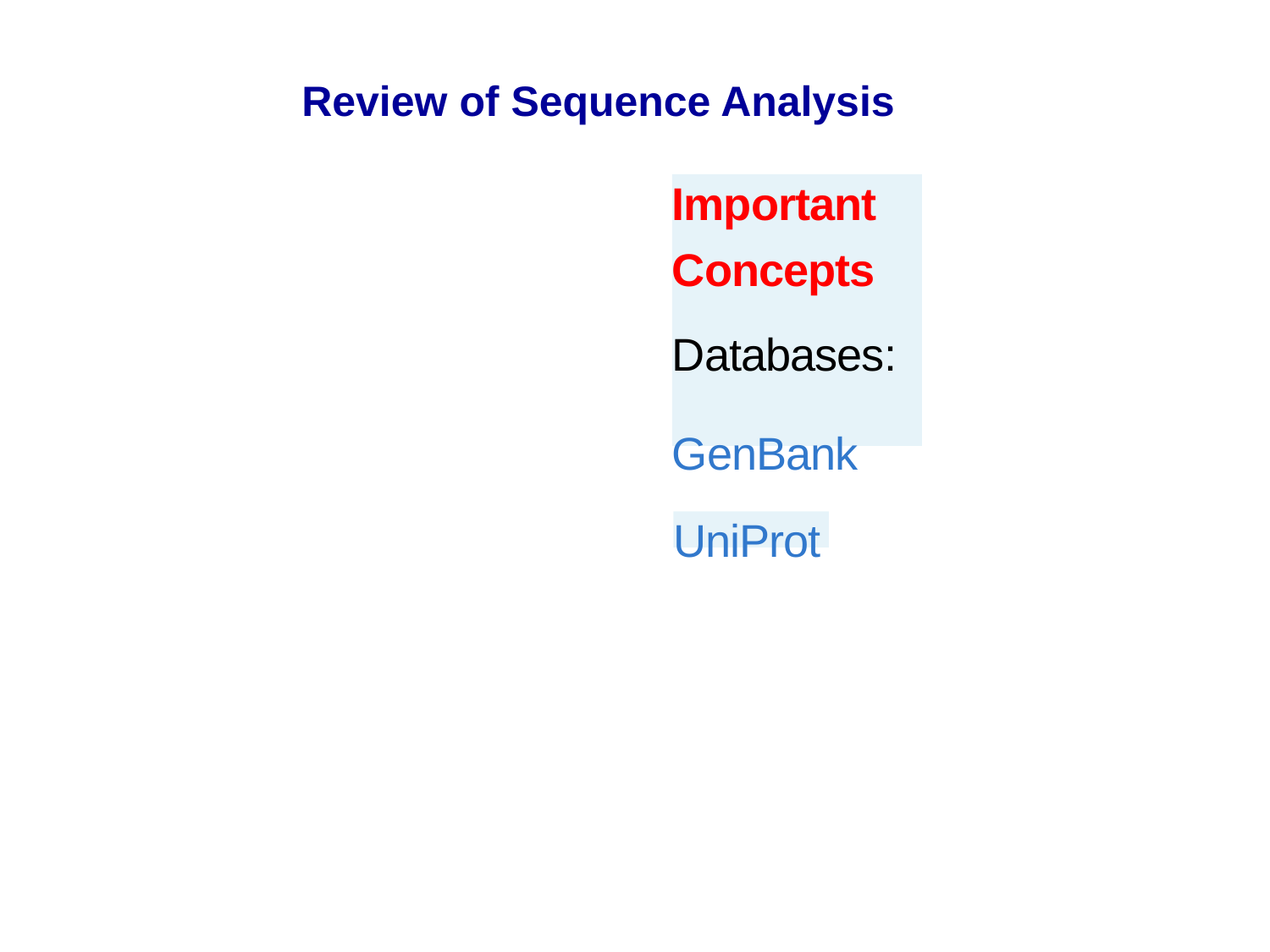

Review of Sequence Analysis
Important
Concepts
Databases:
GenBank
UniProt